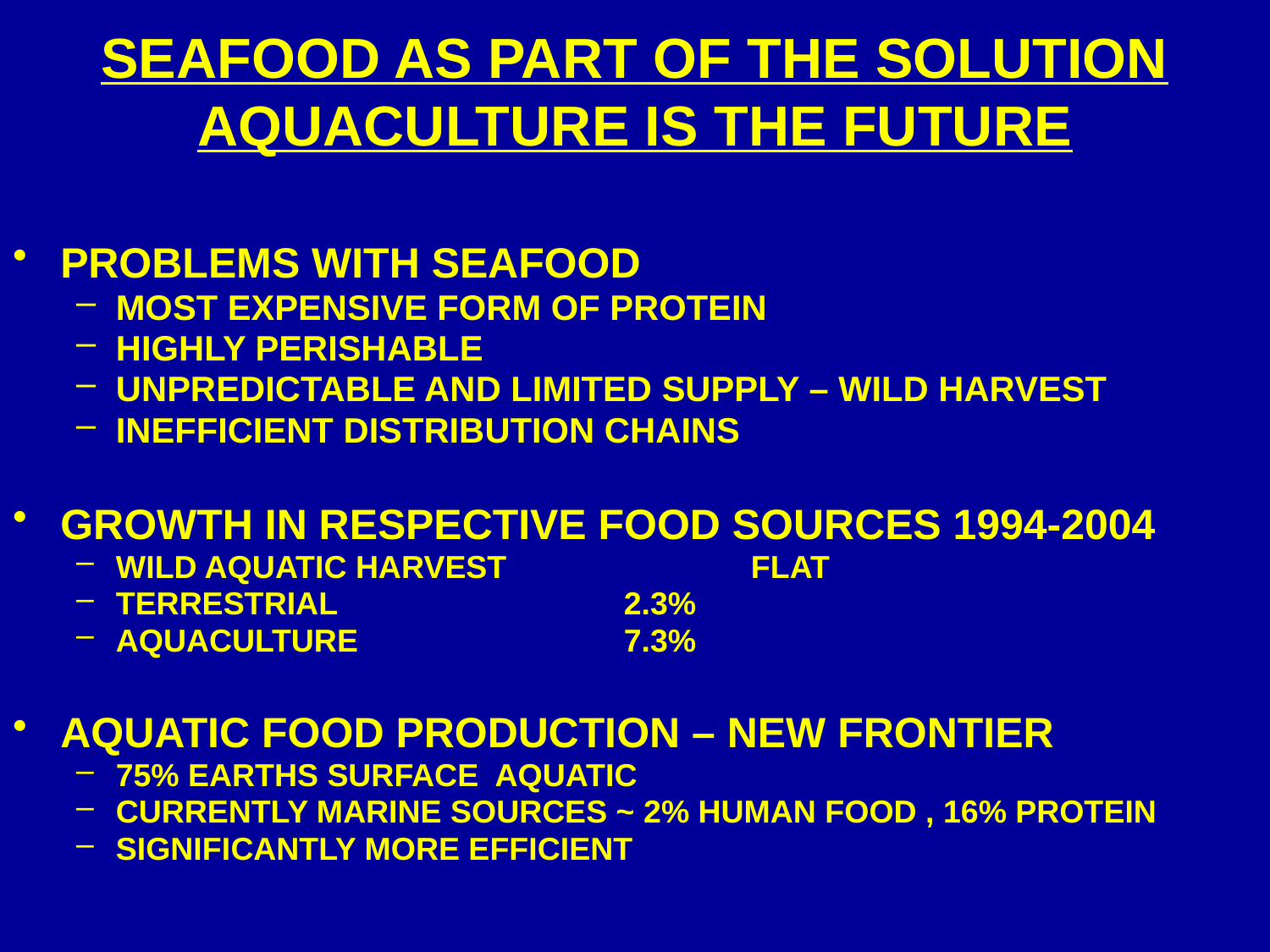

# SEAFOOD AS PART OF THE SOLUTION AQUACULTURE IS THE FUTURE

PROBLEMS WITH SEAFOOD
MOST EXPENSIVE FORM OF PROTEIN
HIGHLY PERISHABLE
UNPREDICTABLE AND LIMITED SUPPLY – WILD HARVEST
INEFFICIENT DISTRIBUTION CHAINS

GROWTH IN RESPECTIVE FOOD SOURCES 1994-2004
WILD AQUATIC HARVEST		FLAT
TERRESTRIAL			2.3%
AQUACULTURE			7.3%

AQUATIC FOOD PRODUCTION – NEW FRONTIER
75% EARTHS SURFACE  AQUATIC
CURRENTLY MARINE SOURCES ~ 2% HUMAN FOOD , 16% PROTEIN
SIGNIFICANTLY MORE EFFICIENT